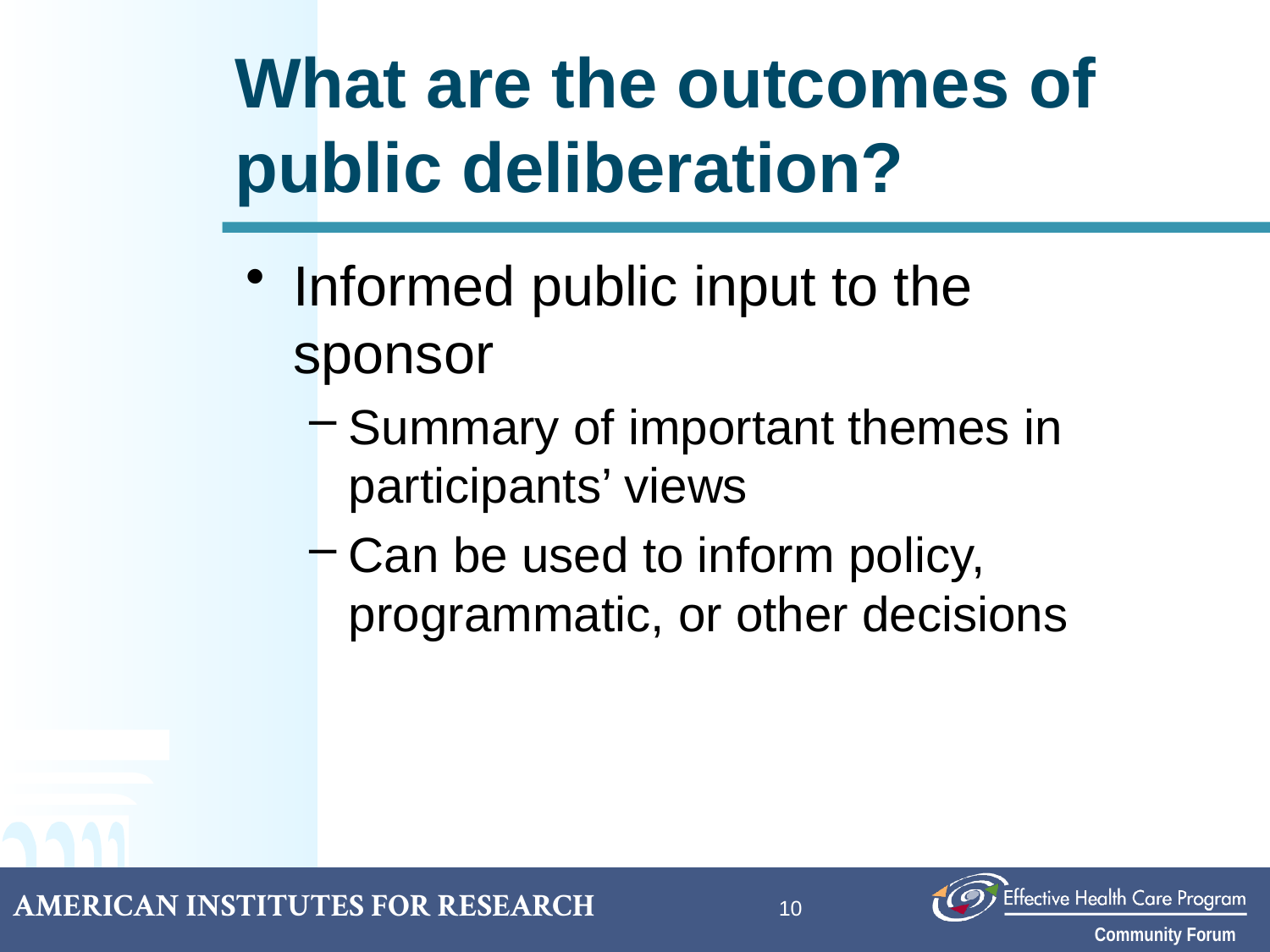

# What are the outcomes of public deliberation?
Informed public input to the sponsor
Summary of important themes in participants’ views
Can be used to inform policy, programmatic, or other decisions